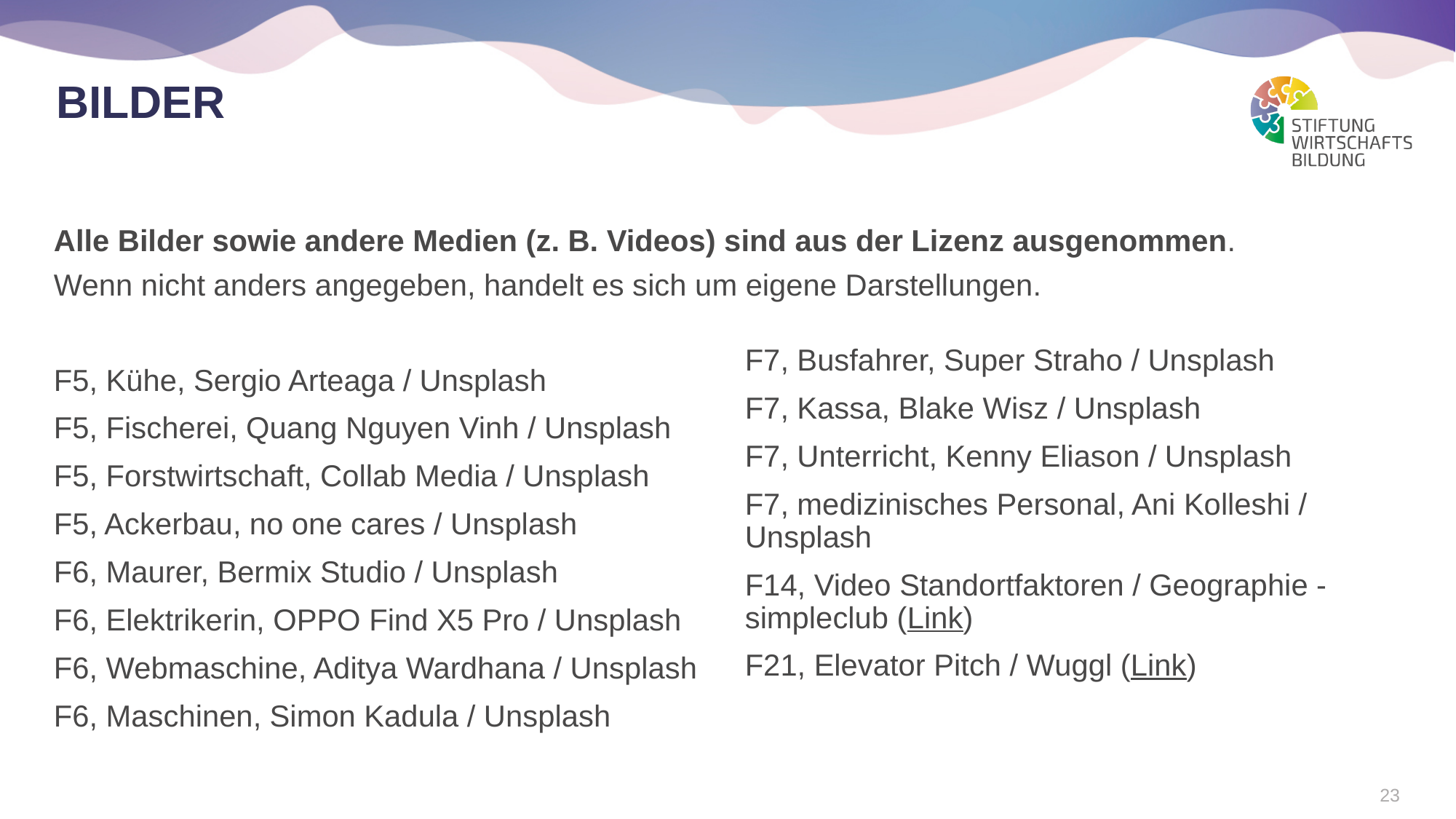

# Bilder
Alle Bilder sowie andere Medien (z. B. Videos) sind aus der Lizenz ausgenommen.
Wenn nicht anders angegeben, handelt es sich um eigene Darstellungen.

F5, Kühe, Sergio Arteaga / Unsplash
F5, Fischerei, Quang Nguyen Vinh / Unsplash
F5, Forstwirtschaft, Collab Media / Unsplash
F5, Ackerbau, no one cares / Unsplash
F6, Maurer, Bermix Studio / Unsplash
F6, Elektrikerin, OPPO Find X5 Pro / Unsplash
F6, Webmaschine, Aditya Wardhana / Unsplash
F6, Maschinen, Simon Kadula / Unsplash

F7, Busfahrer, Super Straho / Unsplash
F7, Kassa, Blake Wisz / Unsplash
F7, Unterricht, Kenny Eliason / Unsplash
F7, medizinisches Personal, Ani Kolleshi / Unsplash
F14, Video Standortfaktoren / Geographie - simpleclub (Link)
F21, Elevator Pitch / Wuggl (Link)
23